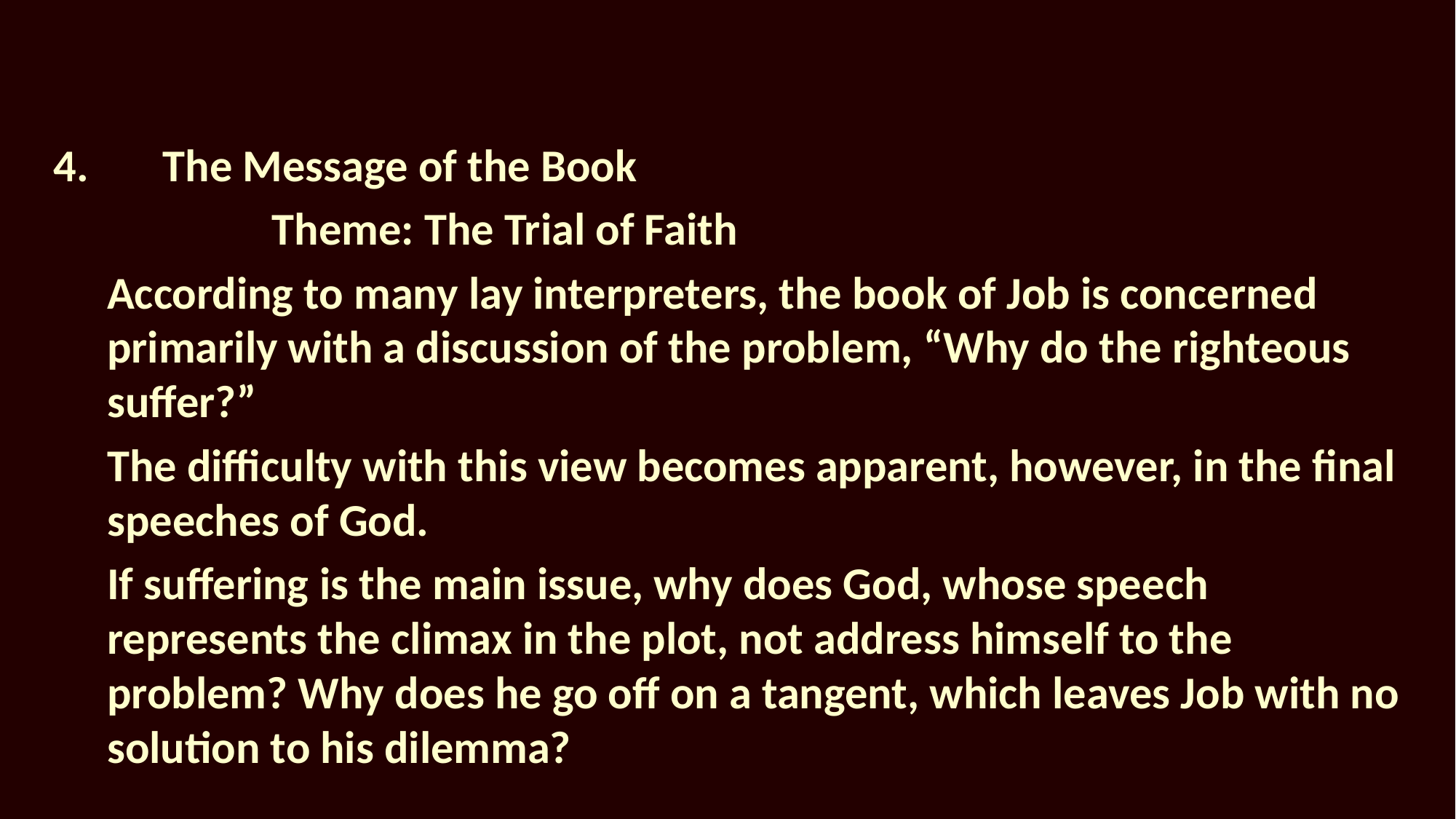

4.	The Message of the Book
		Theme: The Trial of Faith
According to many lay interpreters, the book of Job is concerned primarily with a discussion of the problem, “Why do the righteous suffer?”
The difficulty with this view becomes apparent, however, in the final speeches of God.
If suffering is the main issue, why does God, whose speech represents the climax in the plot, not address himself to the problem? Why does he go off on a tangent, which leaves Job with no solution to his dilemma?